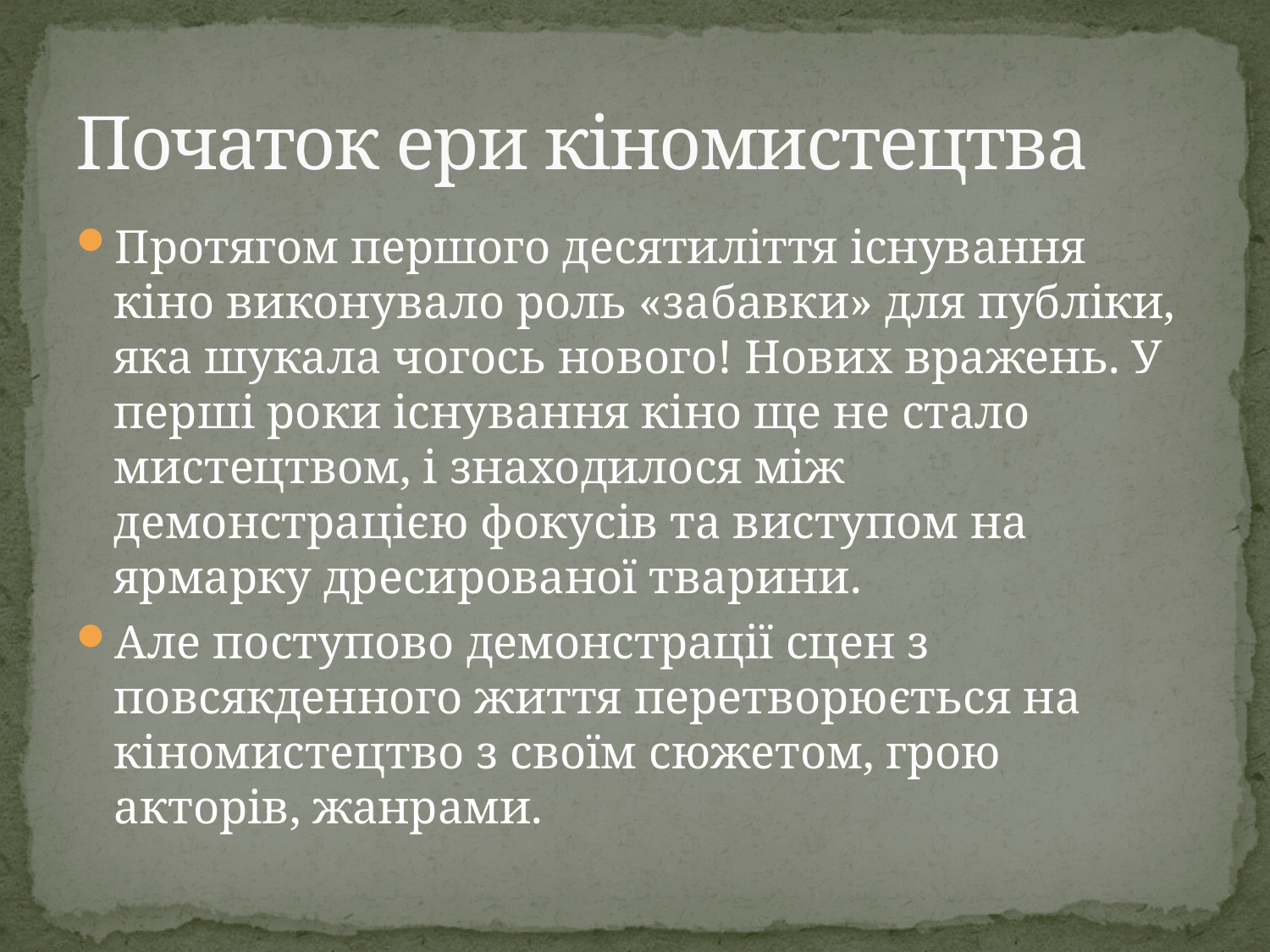

# Початок ери кіномистецтва
Протягом першого десятиліття існування кіно виконувало роль «забавки» для публіки, яка шукала чогось нового! Нових вражень. У перші роки існування кіно ще не стало мистецтвом, і знаходилося між демонстрацією фокусів та виступом на ярмарку дресированої тварини.
Але поступово демонстрації сцен з повсякденного життя перетворюється на кіномистецтво з своїм сюжетом, грою акторів, жанрами.